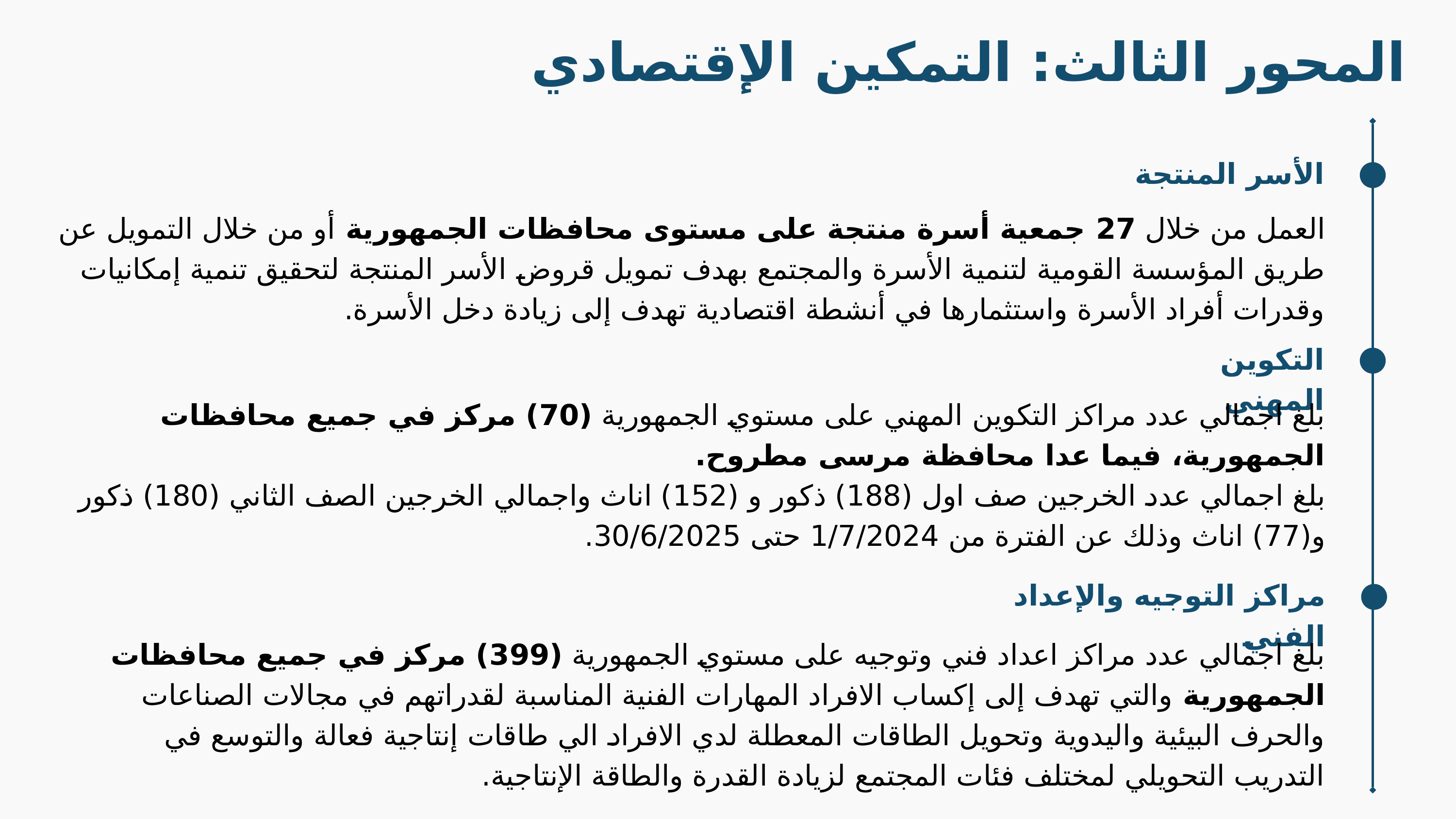

المحور الثالث: التمكين الإقتصادي

الأسر المنتجة

العمل من خلال 27 جمعية أسرة منتجة على مستوى محافظات الجمهورية أو من خلال التمويل عن طريق المؤسسة القومية لتنمية الأسرة والمجتمع بهدف تمويل قروض الأسر المنتجة لتحقيق تنمية إمكانيات وقدرات أفراد الأسرة واستثمارها في أنشطة اقتصادية تهدف إلى زيادة دخل الأسرة.
التكوين المهني

بلغ اجمالي عدد مراكز التكوين المهني على مستوي الجمهورية (70) مركز في جميع محافظات الجمهورية، فيما عدا محافظة مرسى مطروح.
بلغ اجمالي عدد الخرجين صف اول (188) ذكور و (152) اناث واجمالي الخرجين الصف الثاني (180) ذكور و(77) اناث وذلك عن الفترة من 1/7/2024 حتى 30/6/2025.
مراكز التوجيه والإعداد الفني

بلغ اجمالي عدد مراكز اعداد فني وتوجيه على مستوي الجمهورية (399) مركز في جميع محافظات الجمهورية والتي تهدف إلى إكساب الافراد المهارات الفنية المناسبة لقدراتهم في مجالات الصناعات والحرف البيئية واليدوية وتحويل الطاقات المعطلة لدي الافراد الي طاقات إنتاجية فعالة والتوسع في التدريب التحويلي لمختلف فئات المجتمع لزيادة القدرة والطاقة الإنتاجية.